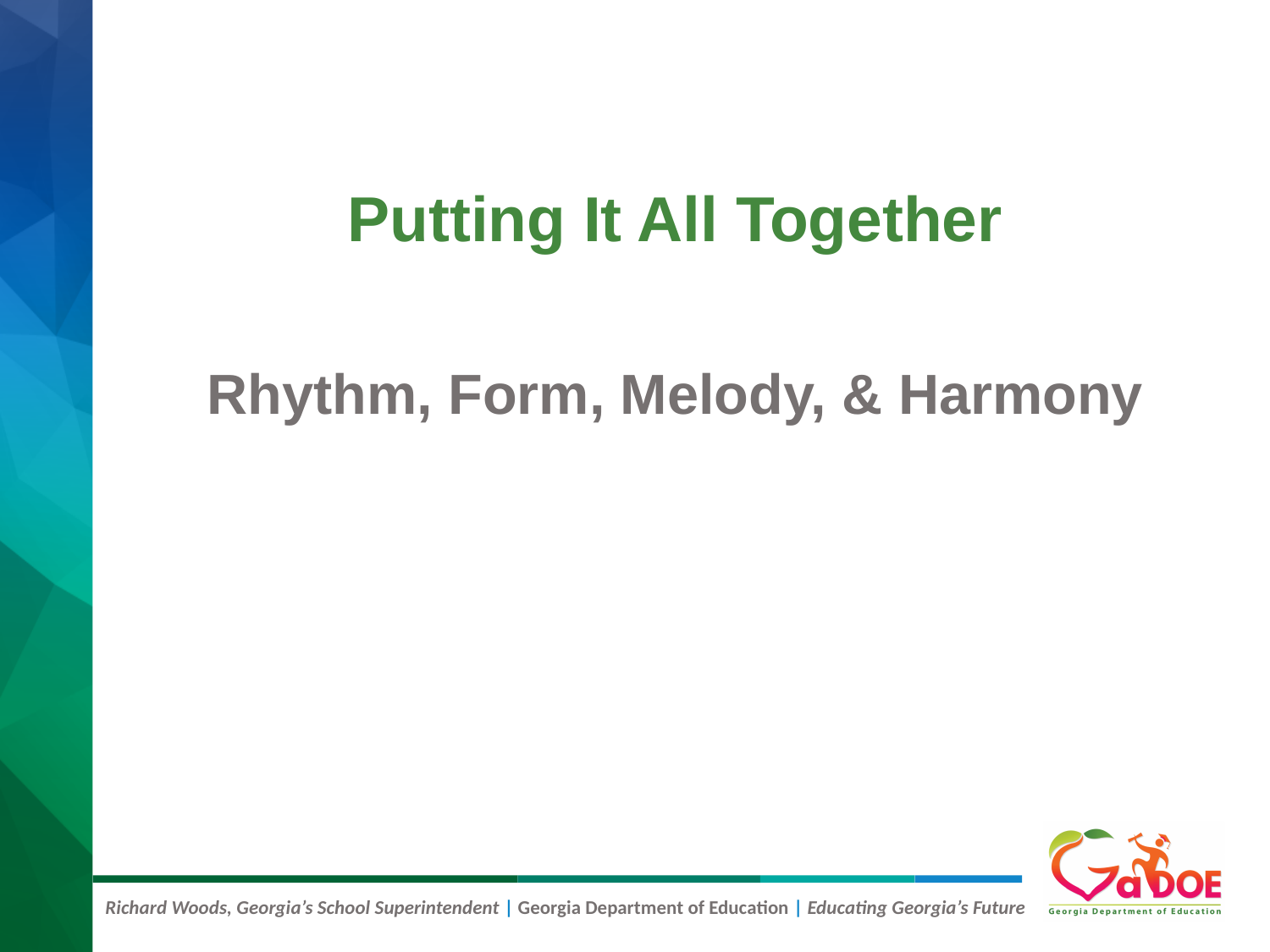

# Putting It All Together
Rhythm, Form, Melody, & Harmony